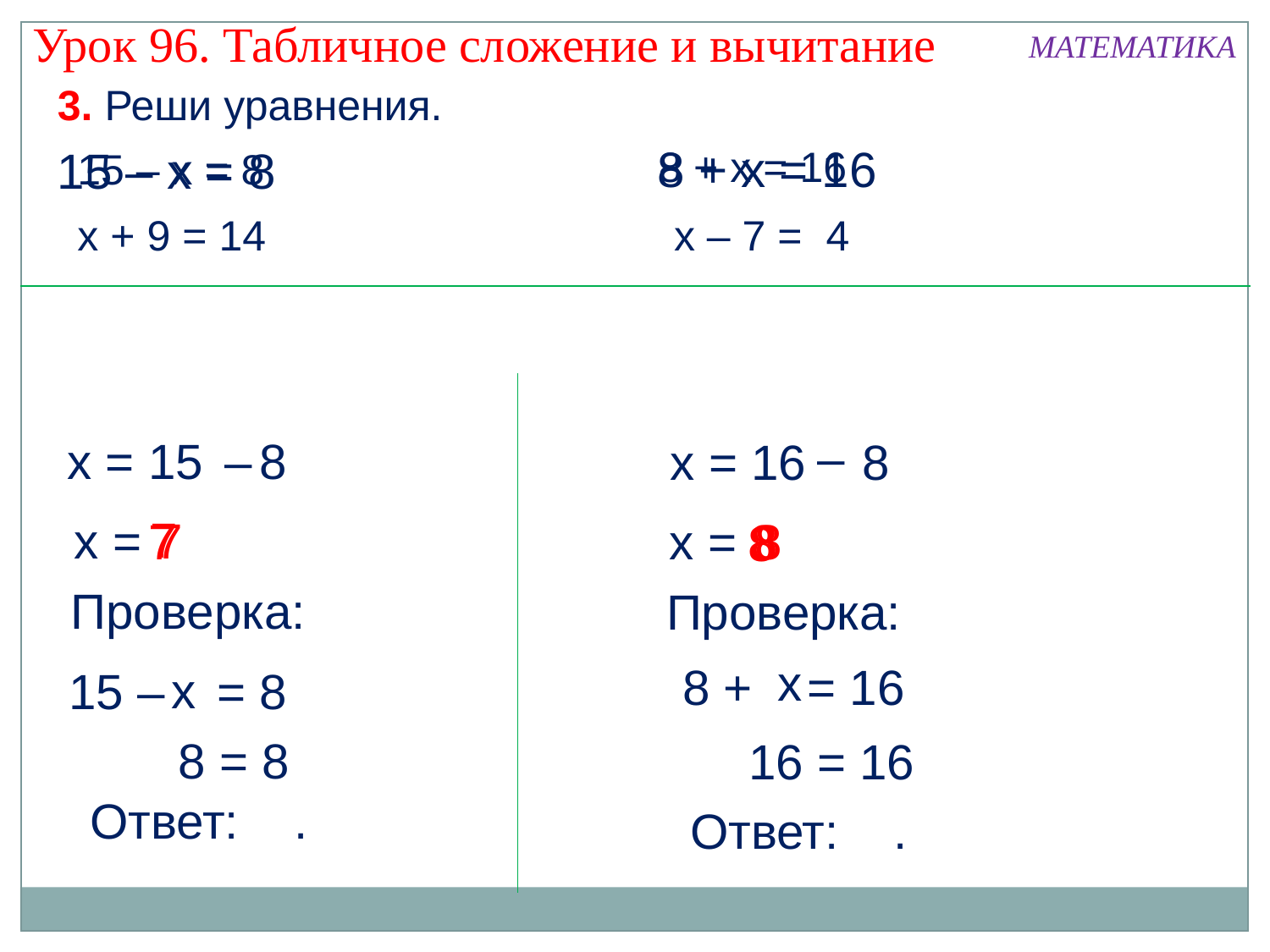

Урок 96. Табличное сложение и вычитание
МАТЕМАТИКА
3. Реши уравнения.
8 + х = 16
15 – х = 8
8 + х = 16
15 – х = 8
х + 9 = 14
х – 7 =  4
–
х = 15 = 8
–
х = 16 = 8
 7
х = 7
х = 8
8
7
8
Проверка:
Проверка:
х
 8 +    = 16
 х
15 – х = 8
8 = 8
16 = 16
Ответ:    .
Ответ:    .